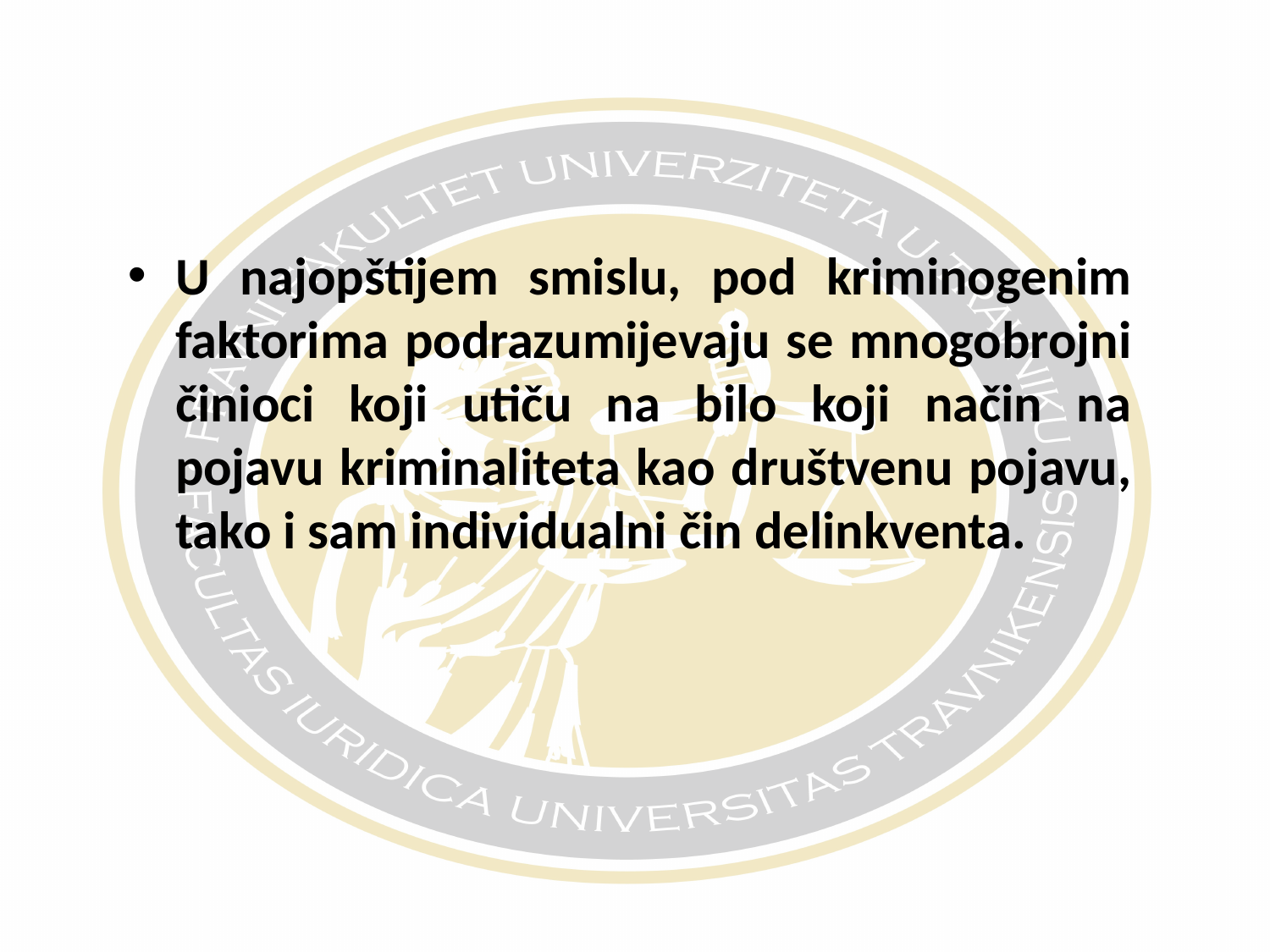

#
U najopštijem smislu, pod kriminogenim faktorima podrazumijevaju se mnogobrojni činioci koji utiču na bilo koji način na pojavu kriminaliteta kao društvenu pojavu, tako i sam individualni čin delinkventa.